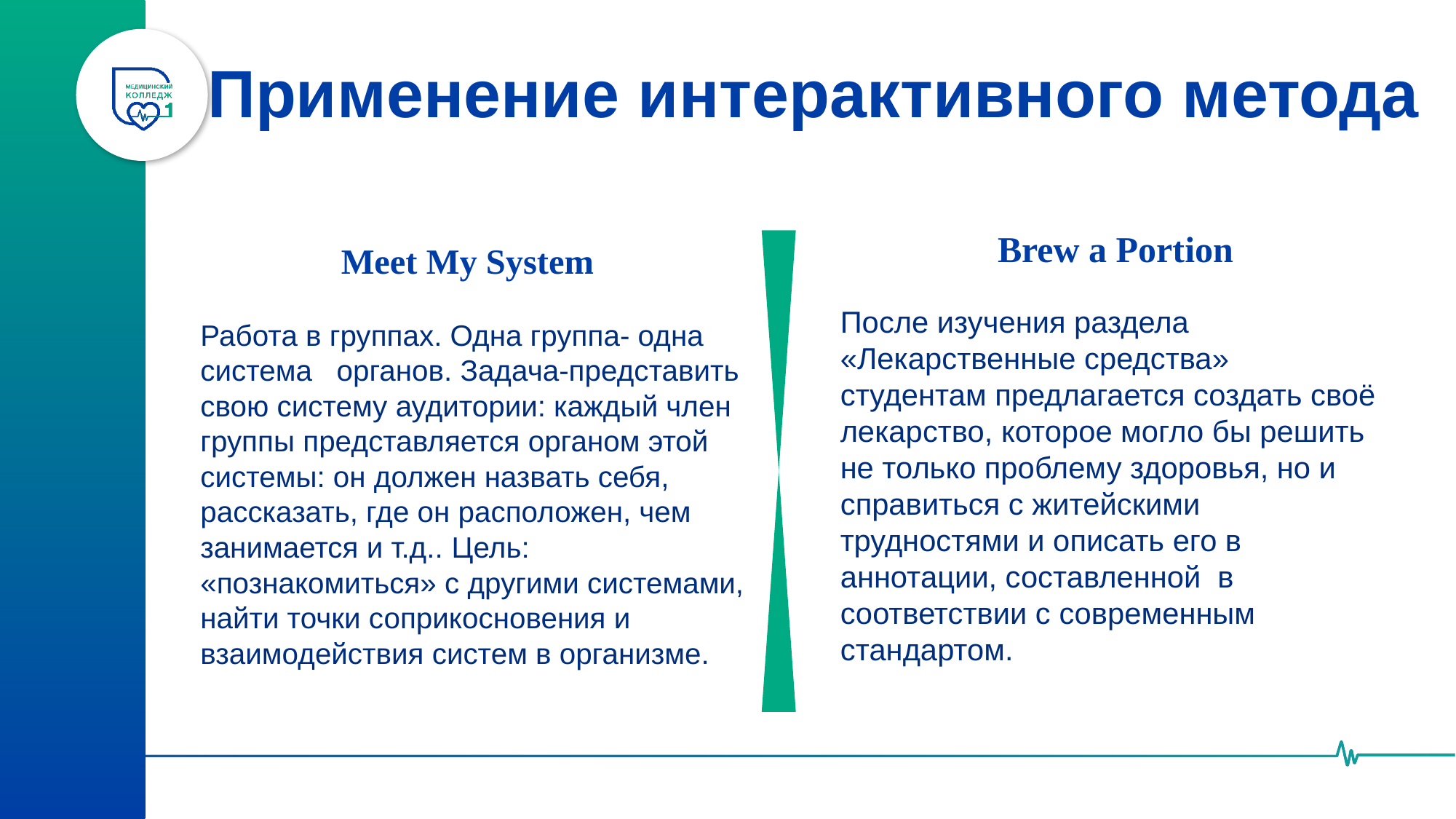

# Применение интерактивного метода
  Brew a Portion

После изучения раздела «Лекарственные средства»  студентам предлагается создать своё лекарство, которое могло бы решить не только проблему здоровья, но и справиться с житейскими трудностями и описать его в аннотации, составленной  в соответствии с современным  стандартом.

Meet My System

Работа в группах. Одна группа- одна система   органов. Задача-представить свою систему аудитории: каждый член группы представляется органом этой системы: он должен назвать себя, рассказать, где он расположен, чем занимается и т.д.. Цель: «познакомиться» с другими системами, найти точки соприкосновения и взаимодействия систем в организме.